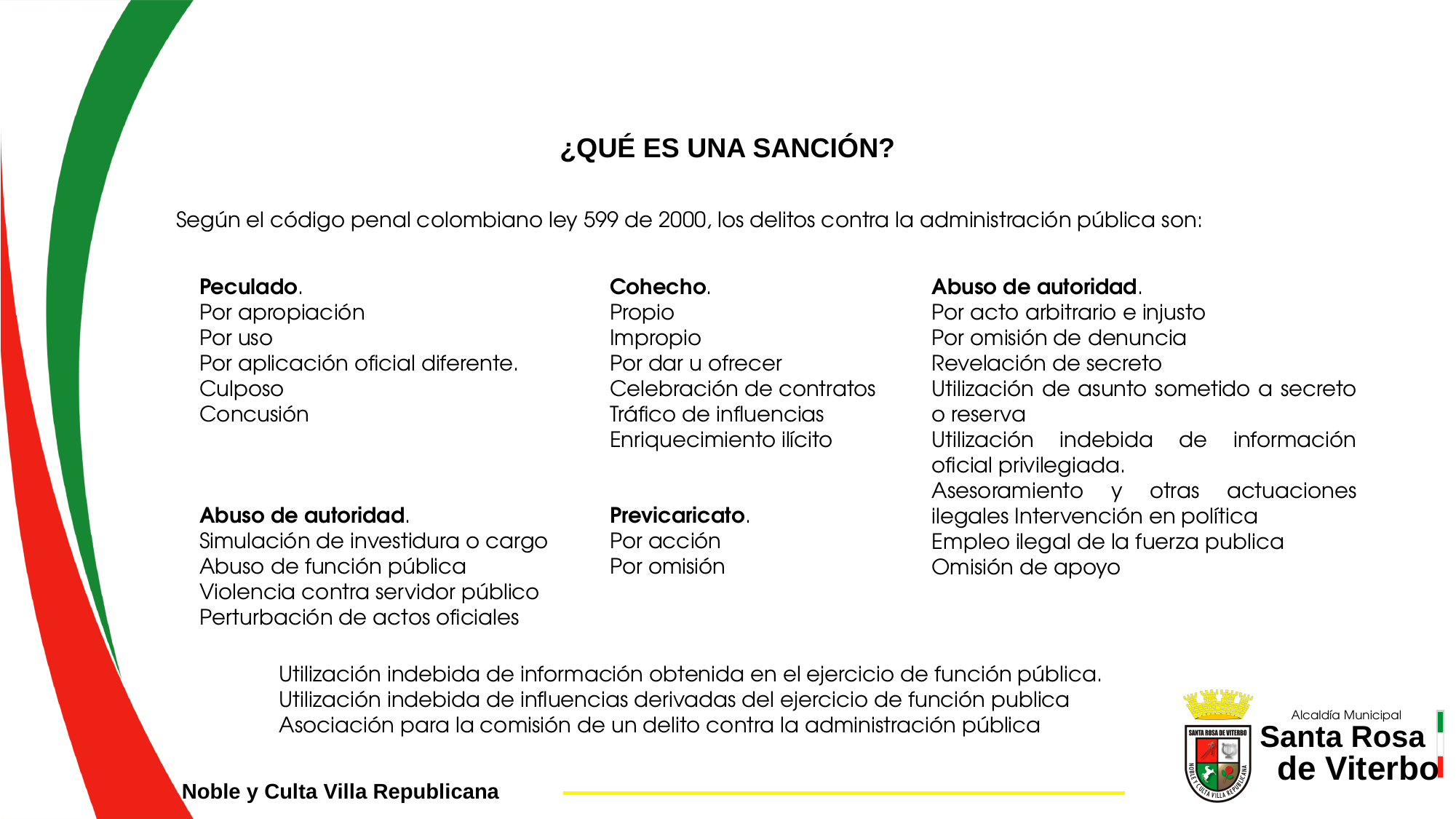

¿QUÉ ES UNA SANCIÓN?
Según el código penal colombiano ley 599 de 2000, los delitos contra la administración pública son:

Cohecho.
Propio
Impropio
Por dar u ofrecer
Celebración de contratos
Tráfico de influencias
Enriquecimiento ilícito
Abuso de autoridad.
Por acto arbitrario e injusto
Por omisión de denuncia
Revelación de secreto
Utilización de asunto sometido a secreto o reserva
Utilización indebida de información oficial privilegiada.
Asesoramiento y otras actuaciones ilegales Intervención en política
Empleo ilegal de la fuerza publica
Omisión de apoyo
Peculado.
Por apropiación
Por uso
Por aplicación oficial diferente.
Culposo
Concusión
Abuso de autoridad.
Simulación de investidura o cargo
Abuso de función pública
Violencia contra servidor público
Perturbación de actos oficiales
Previcaricato.
Por acción
Por omisión
Utilización indebida de información obtenida en el ejercicio de función pública.
Utilización indebida de influencias derivadas del ejercicio de función publica
Asociación para la comisión de un delito contra la administración pública